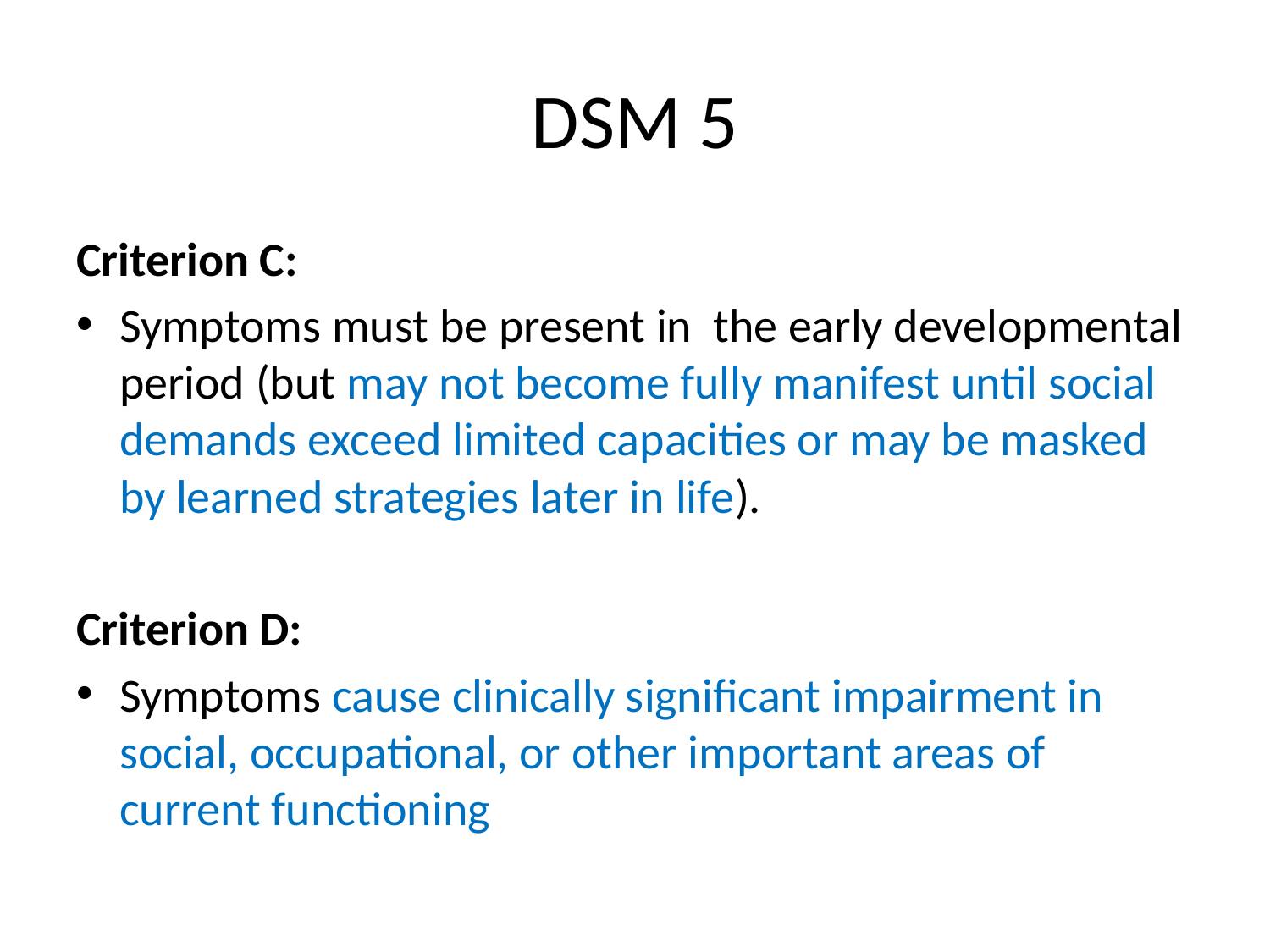

# DSM 5
Criterion C:
Symptoms must be present in  the early developmental period (but may not become fully manifest until social demands exceed limited capacities or may be masked by learned strategies later in life).

Criterion D:
Symptoms cause clinically significant impairment in social, occupational, or other important areas of current functioning